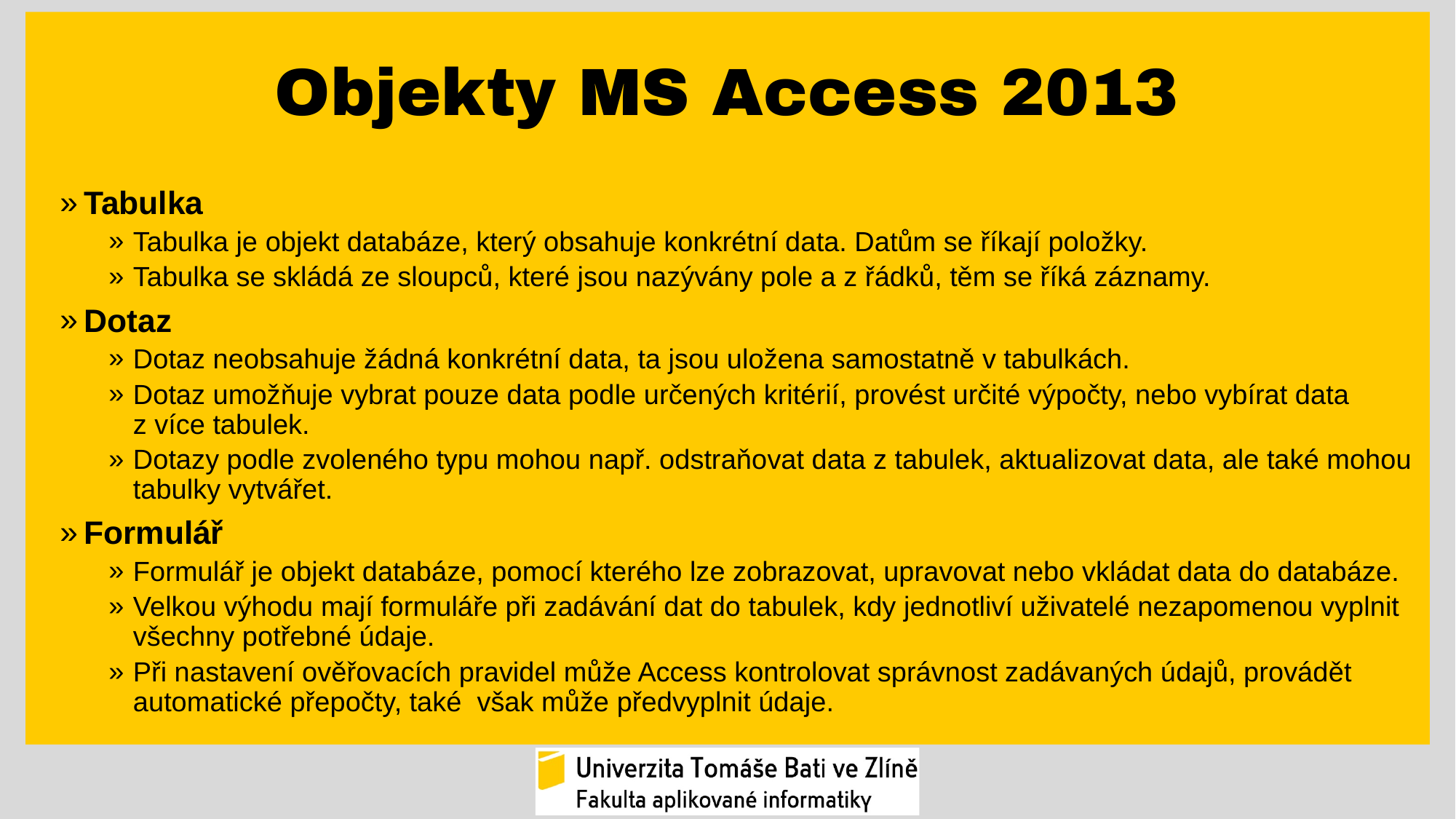

# Objekty MS Access 2013
Tabulka
Tabulka je objekt databáze, který obsahuje konkrétní data. Datům se říkají položky.
Tabulka se skládá ze sloupců, které jsou nazývány pole a z řádků, těm se říká záznamy.
Dotaz
Dotaz neobsahuje žádná konkrétní data, ta jsou uložena samostatně v tabulkách.
Dotaz umožňuje vybrat pouze data podle určených kritérií, provést určité výpočty, nebo vybírat data z více tabulek.
Dotazy podle zvoleného typu mohou např. odstraňovat data z tabulek, aktualizovat data, ale také mohou tabulky vytvářet.
Formulář
Formulář je objekt databáze, pomocí kterého lze zobrazovat, upravovat nebo vkládat data do databáze.
Velkou výhodu mají formuláře při zadávání dat do tabulek, kdy jednotliví uživatelé nezapomenou vyplnit všechny potřebné údaje.
Při nastavení ověřovacích pravidel může Access kontrolovat správnost zadávaných údajů, provádět automatické přepočty, také  však může předvyplnit údaje.